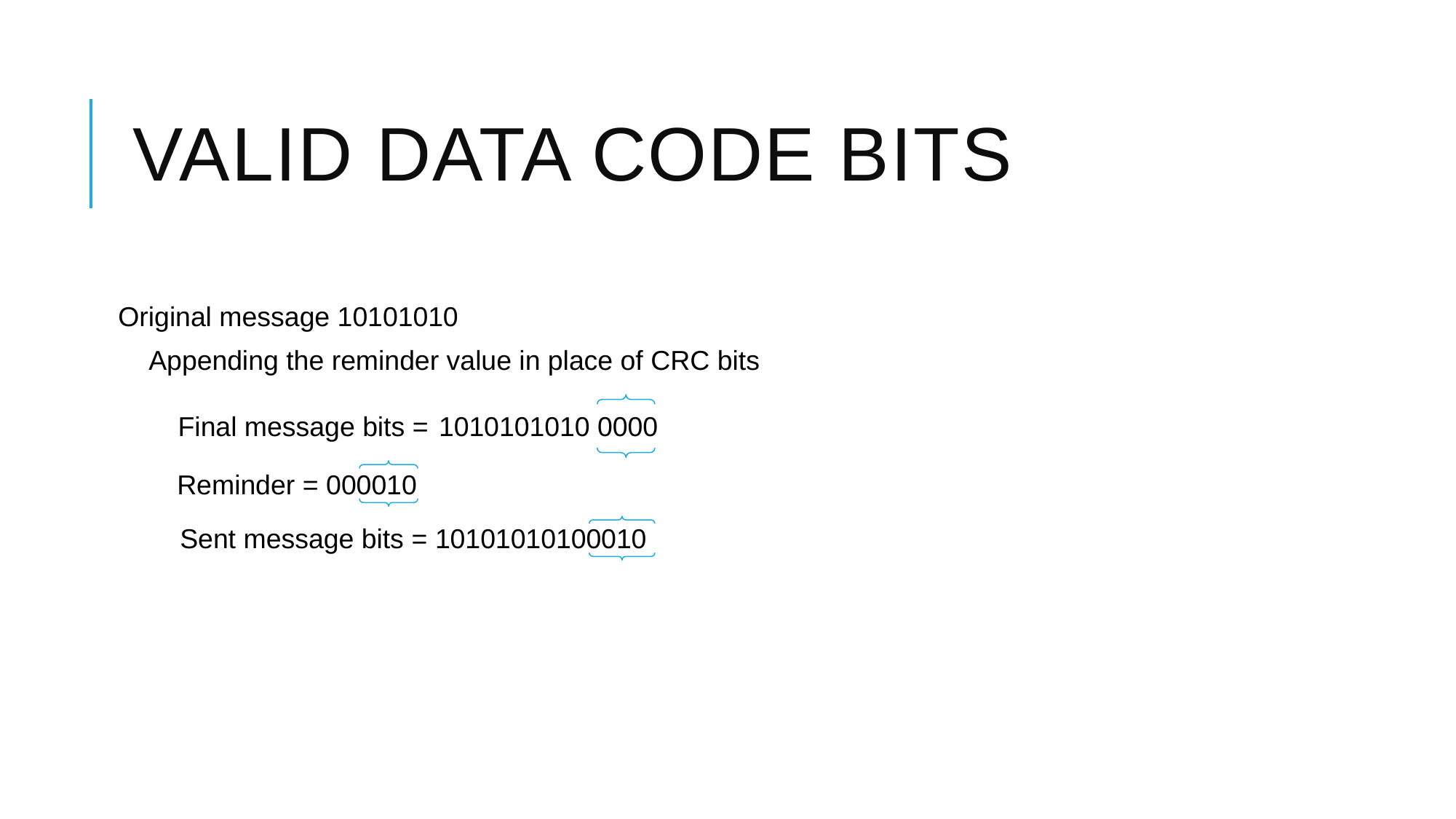

# Valid data code bits
Original message 10101010
Appending the reminder value in place of CRC bits

Final message bits =
1010101010 0000

Reminder = 000010

Sent message bits = 10101010100010